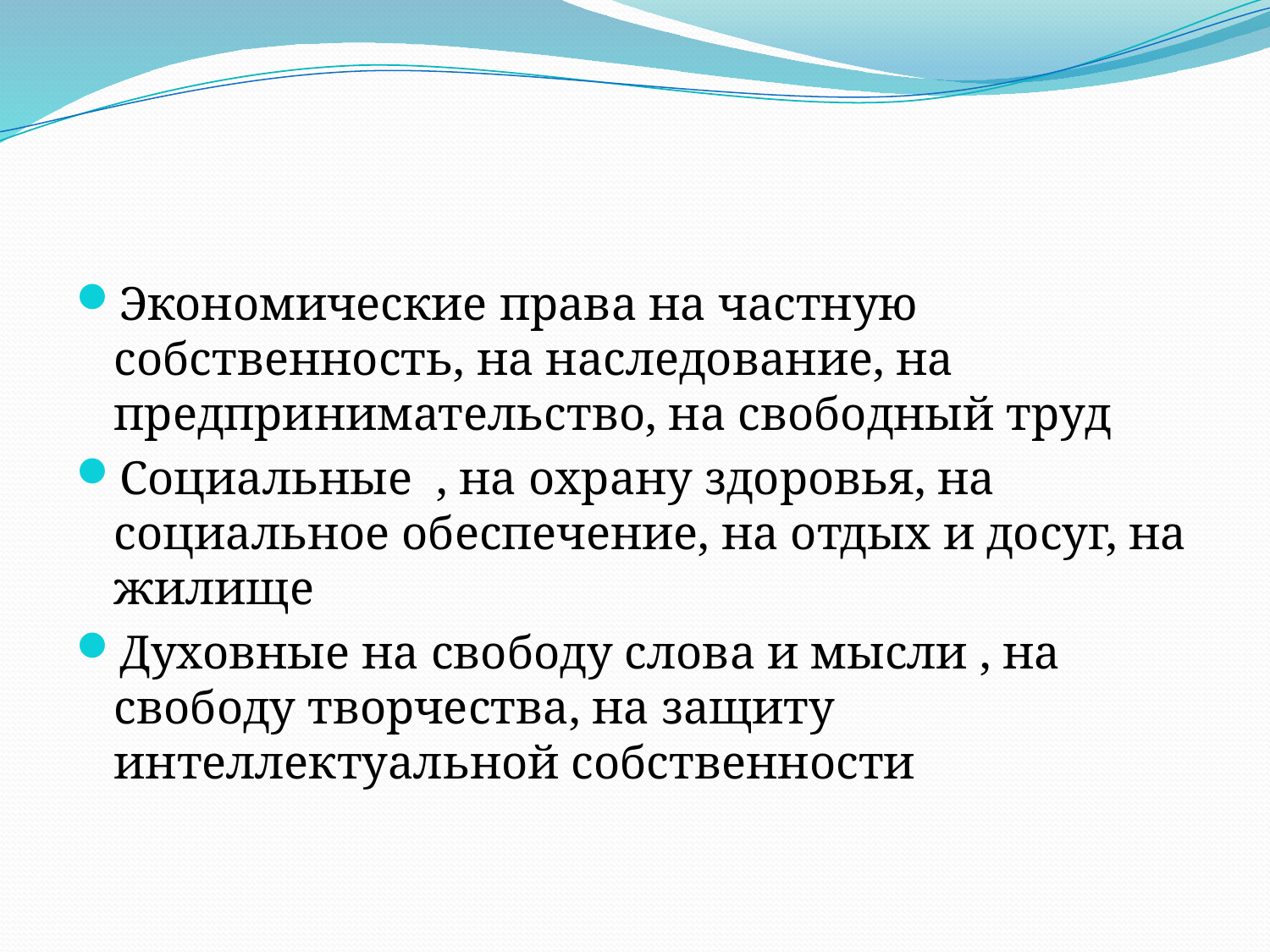

#
Экономические права на частную собственность, на наследование, на предпринимательство, на свободный труд
Социальные  , на охрану здоровья, на социальное обеспечение, на отдых и досуг, на жилище
Духовные на свободу слова и мысли , на свободу творчества, на защиту интеллектуальной собственности